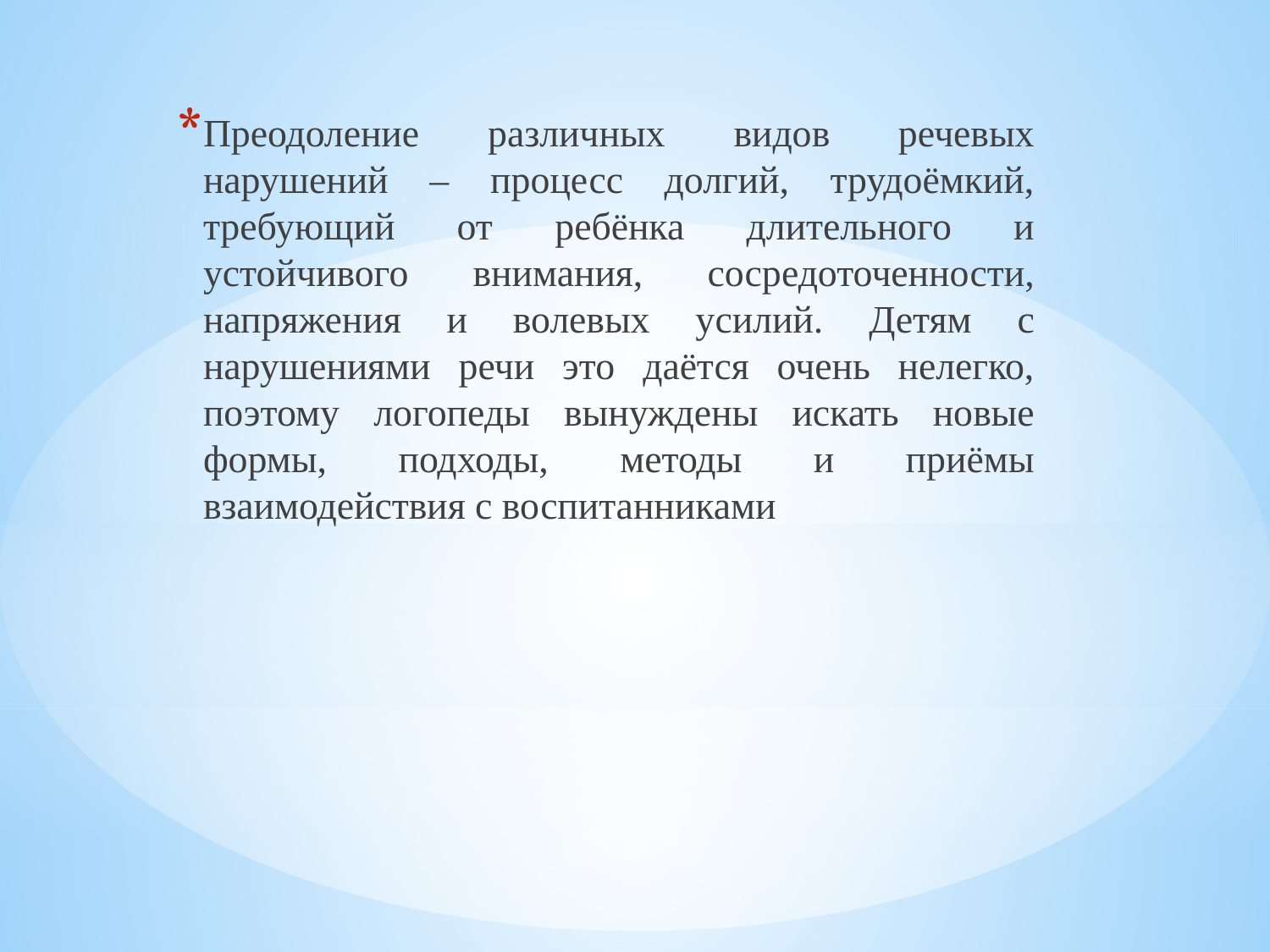

Преодоление различных видов речевых нарушений – процесс долгий, трудоёмкий, требующий от ребёнка длительного и устойчивого внимания, сосредоточенности, напряжения и волевых усилий. Детям с нарушениями речи это даётся очень нелегко, поэтому логопеды вынуждены искать новые формы, подходы, методы и приёмы взаимодействия с воспитанниками
#